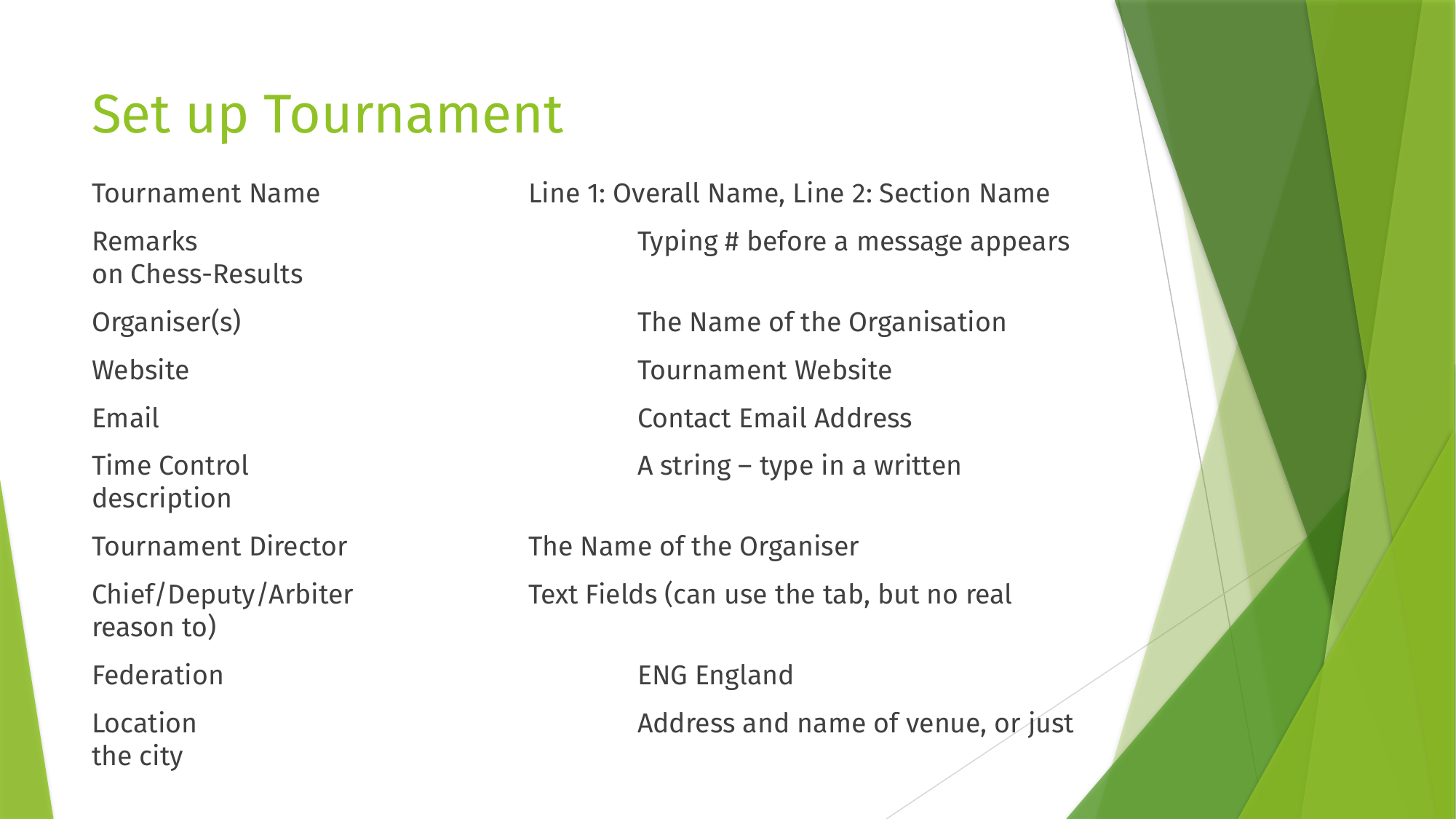

# Set up Tournament
Tournament Name		Line 1: Overall Name, Line 2: Section Name
Remarks					Typing # before a message appears on Chess-Results
Organiser(s)				The Name of the Organisation
Website					Tournament Website
Email					Contact Email Address
Time Control				A string – type in a written description
Tournament Director		The Name of the Organiser
Chief/Deputy/Arbiter		Text Fields (can use the tab, but no real reason to)
Federation				ENG England
Location					Address and name of venue, or just the city